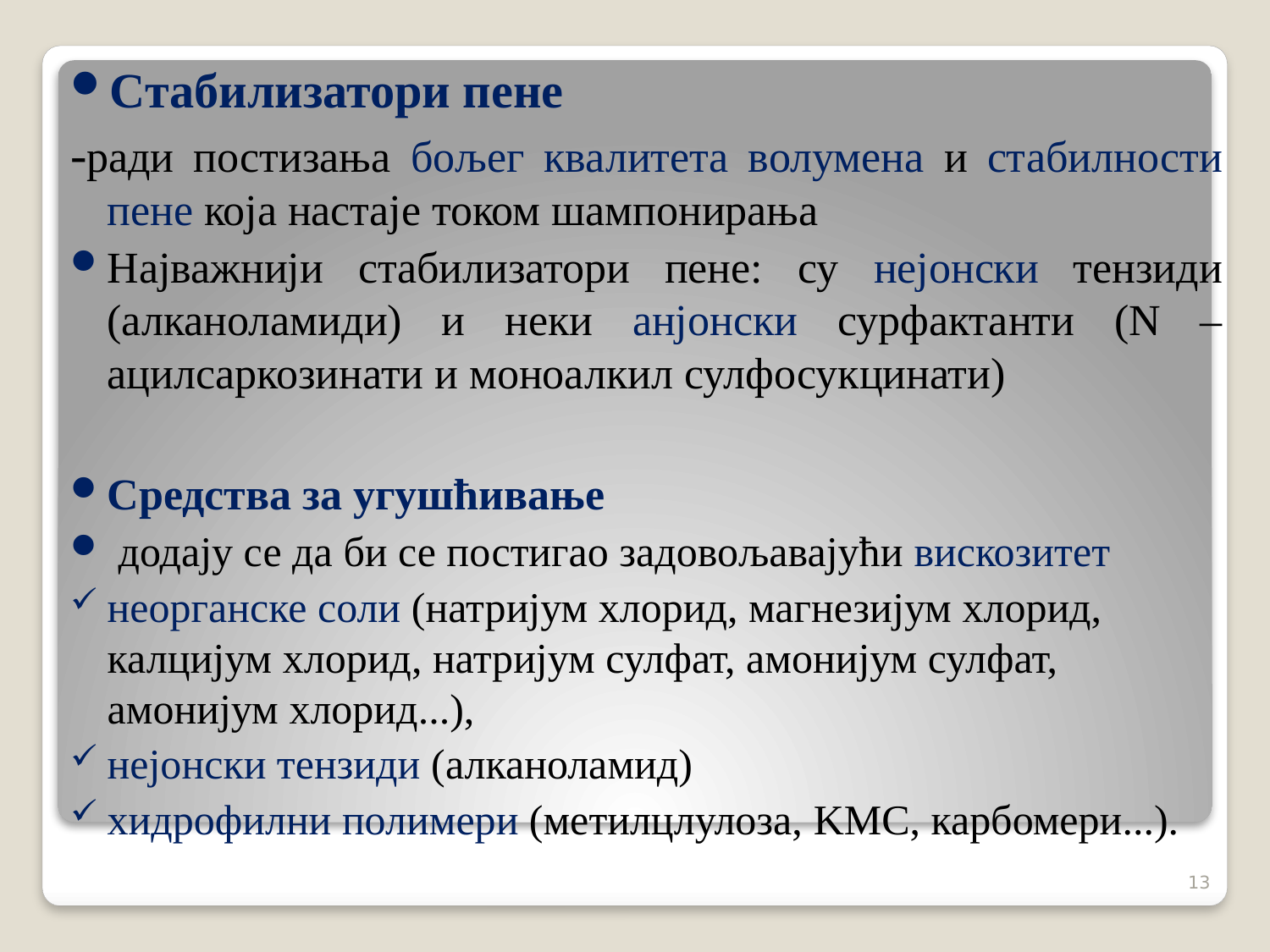

Стабилизатори пене
-ради постизања бољег квалитета волумена и стабилности пене која настаје током шампонирања
Најважнији стабилизатори пене: су нејонски тензиди (алканоламиди) и неки анјонски сурфактанти (N – ацилсаркозинати и моноалкил сулфосукцинати)

Средства за угушћивање
 додају се да би се постигао задовољавајући вискозитет
неорганске соли (натријум хлорид, магнезијум хлорид, калцијум хлорид, натријум сулфат, амонијум сулфат, амонијум хлорид...),
нејонски тензиди (алканоламид)
хидрофилни полимери (метилцлулоза, KMC, карбомери...).
13